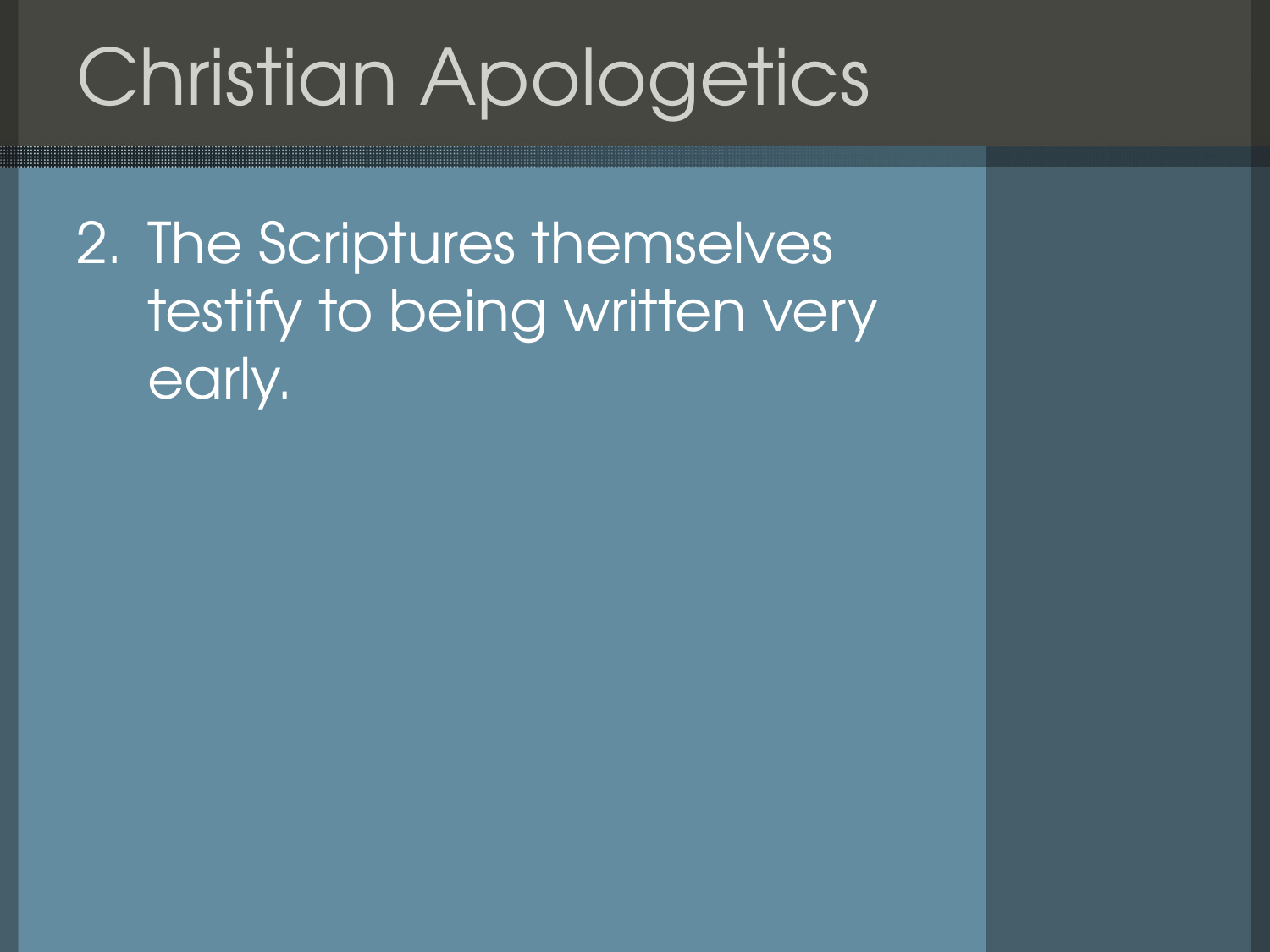

# Christian Apologetics
The Scriptures themselves testify to being written very early.